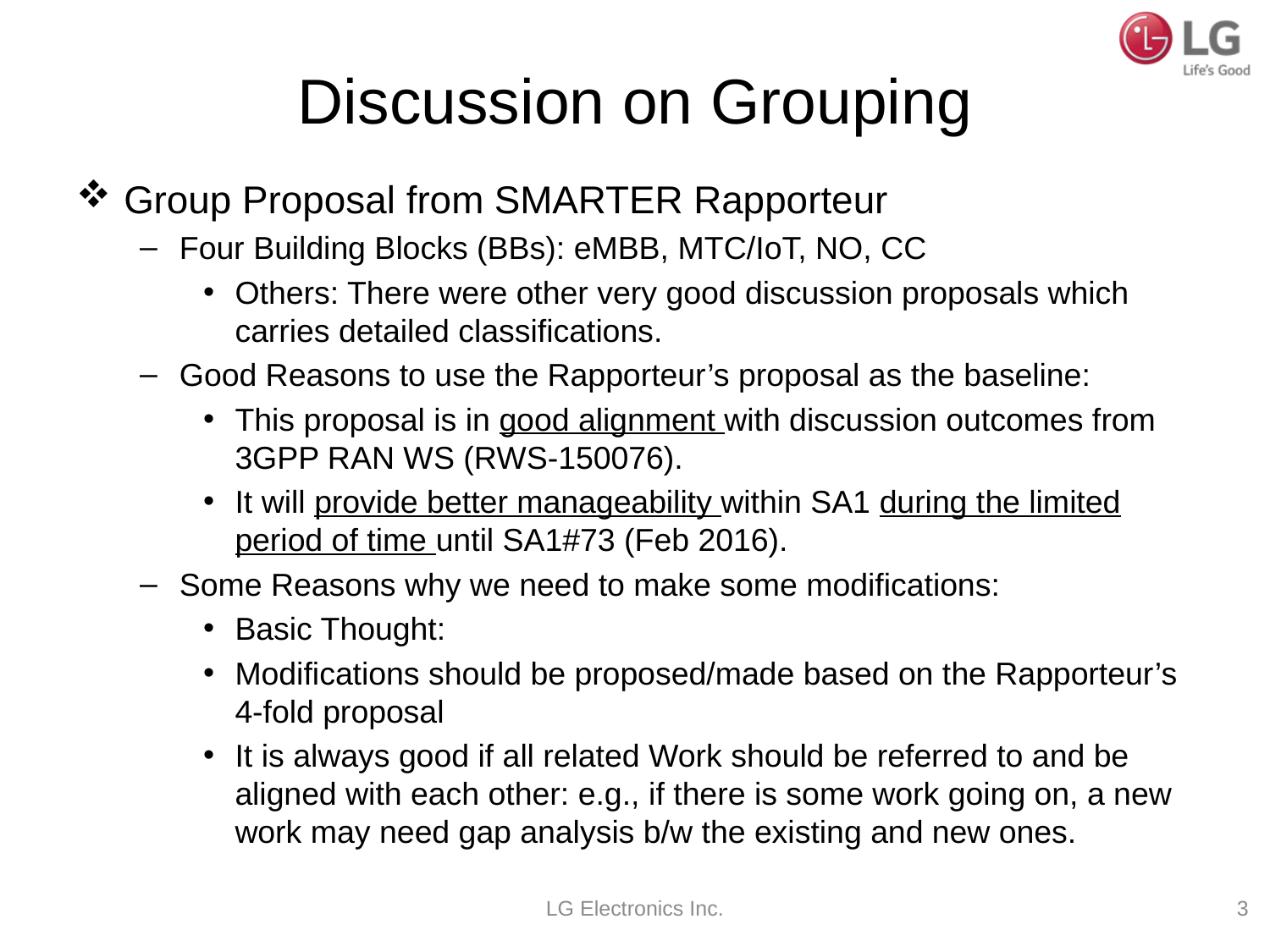

# Discussion on Grouping
Group Proposal from SMARTER Rapporteur
Four Building Blocks (BBs): eMBB, MTC/IoT, NO, CC
Others: There were other very good discussion proposals which carries detailed classifications.
Good Reasons to use the Rapporteur’s proposal as the baseline:
This proposal is in good alignment with discussion outcomes from 3GPP RAN WS (RWS-150076).
It will provide better manageability within SA1 during the limited period of time until SA1#73 (Feb 2016).
Some Reasons why we need to make some modifications:
Basic Thought:
Modifications should be proposed/made based on the Rapporteur’s 4-fold proposal
It is always good if all related Work should be referred to and be aligned with each other: e.g., if there is some work going on, a new work may need gap analysis b/w the existing and new ones.

LG Electronics Inc.
3